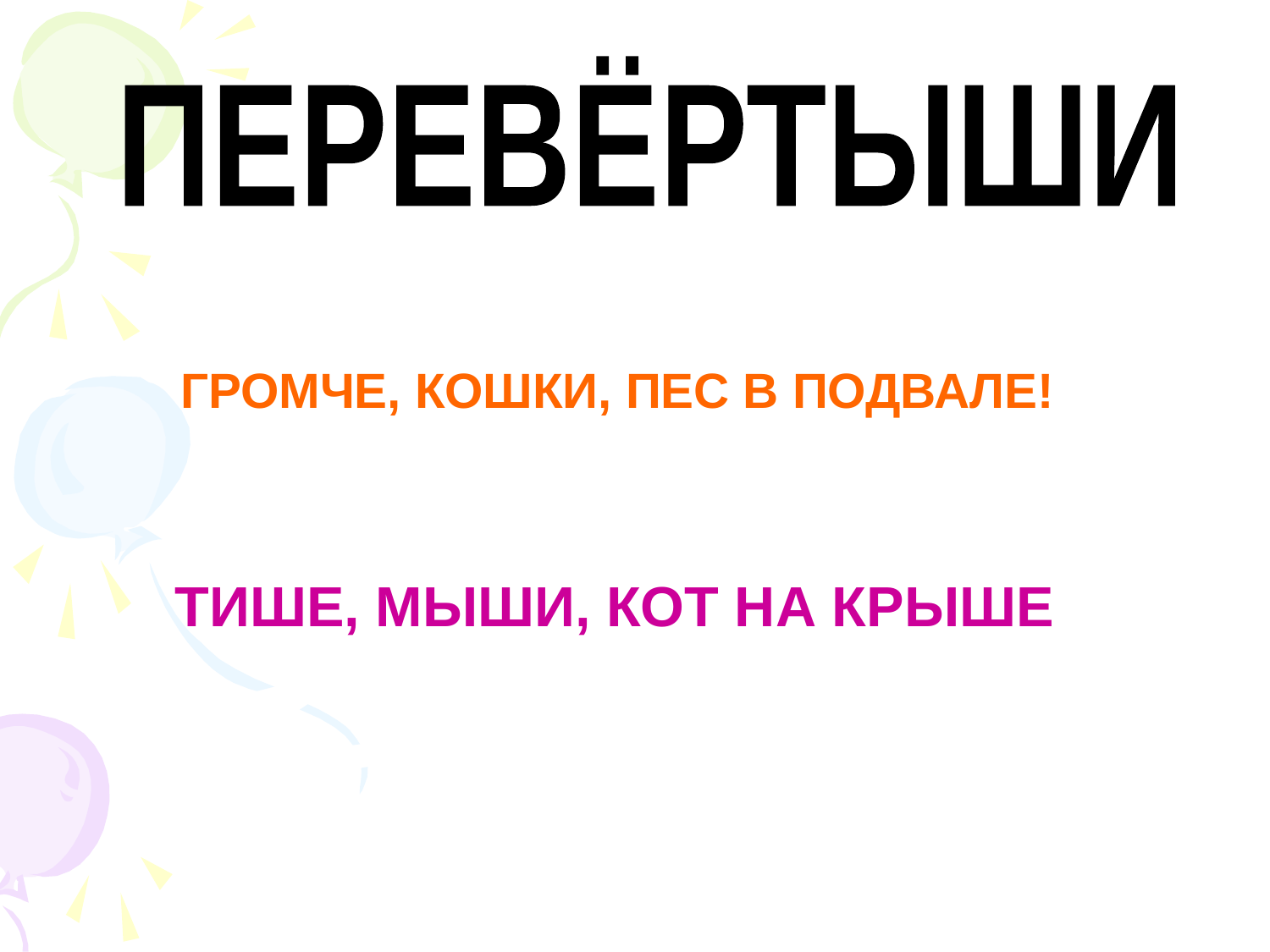

ПЕРЕВЁРТЫШИ

ГРОМЧЕ, КОШКИ, ПЕС В ПОДВАЛЕ!

ТИШЕ, МЫШИ, КОТ НА КРЫШЕ